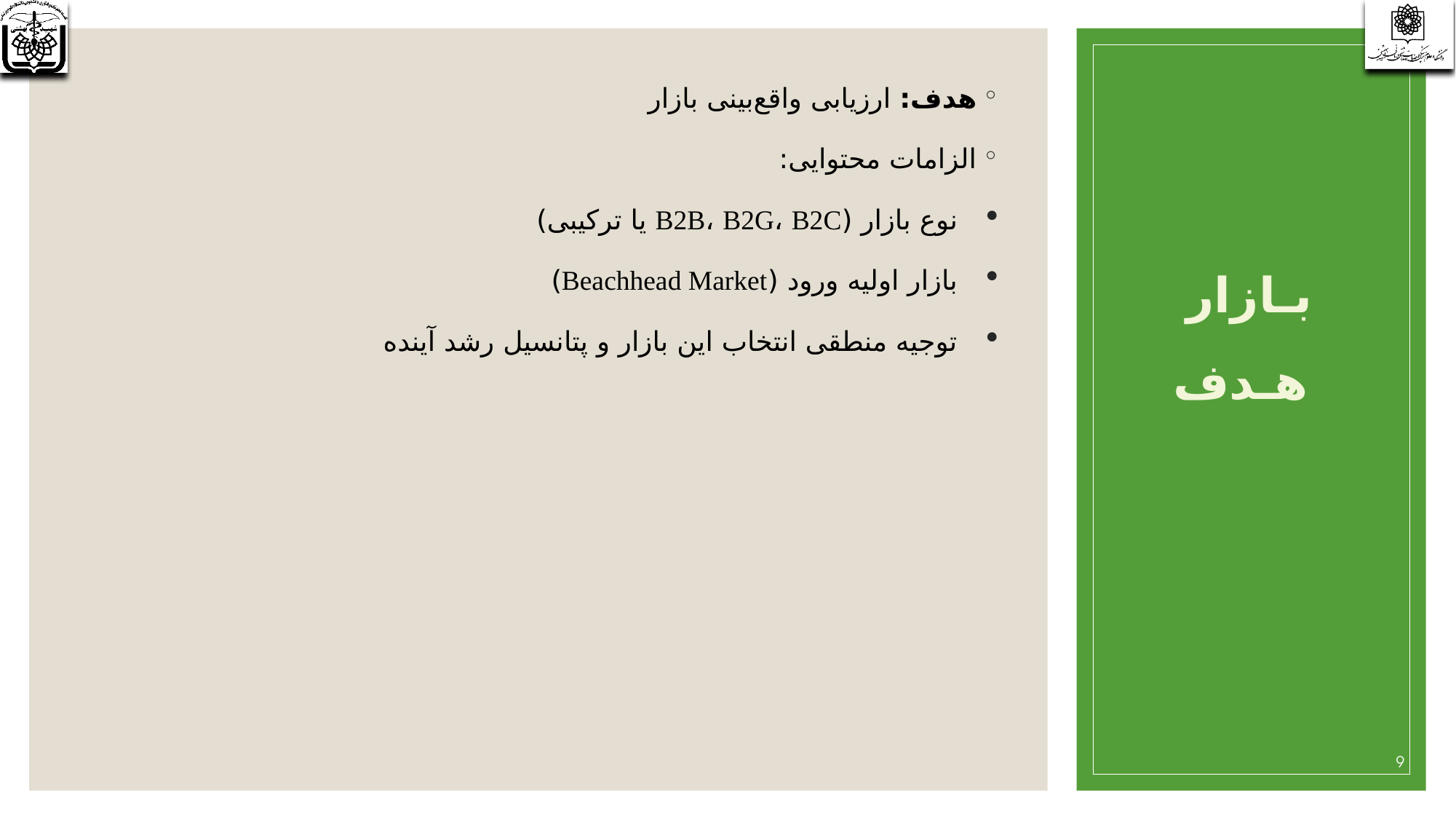

هدف: ارزیابی واقع‌بینی بازار
الزامات محتوایی:
نوع بازار (B2B، B2G، B2C یا ترکیبی)
بازار اولیه ورود (Beachhead Market)
توجیه منطقی انتخاب این بازار و پتانسیل رشد آینده
بـازار
هـدف
9